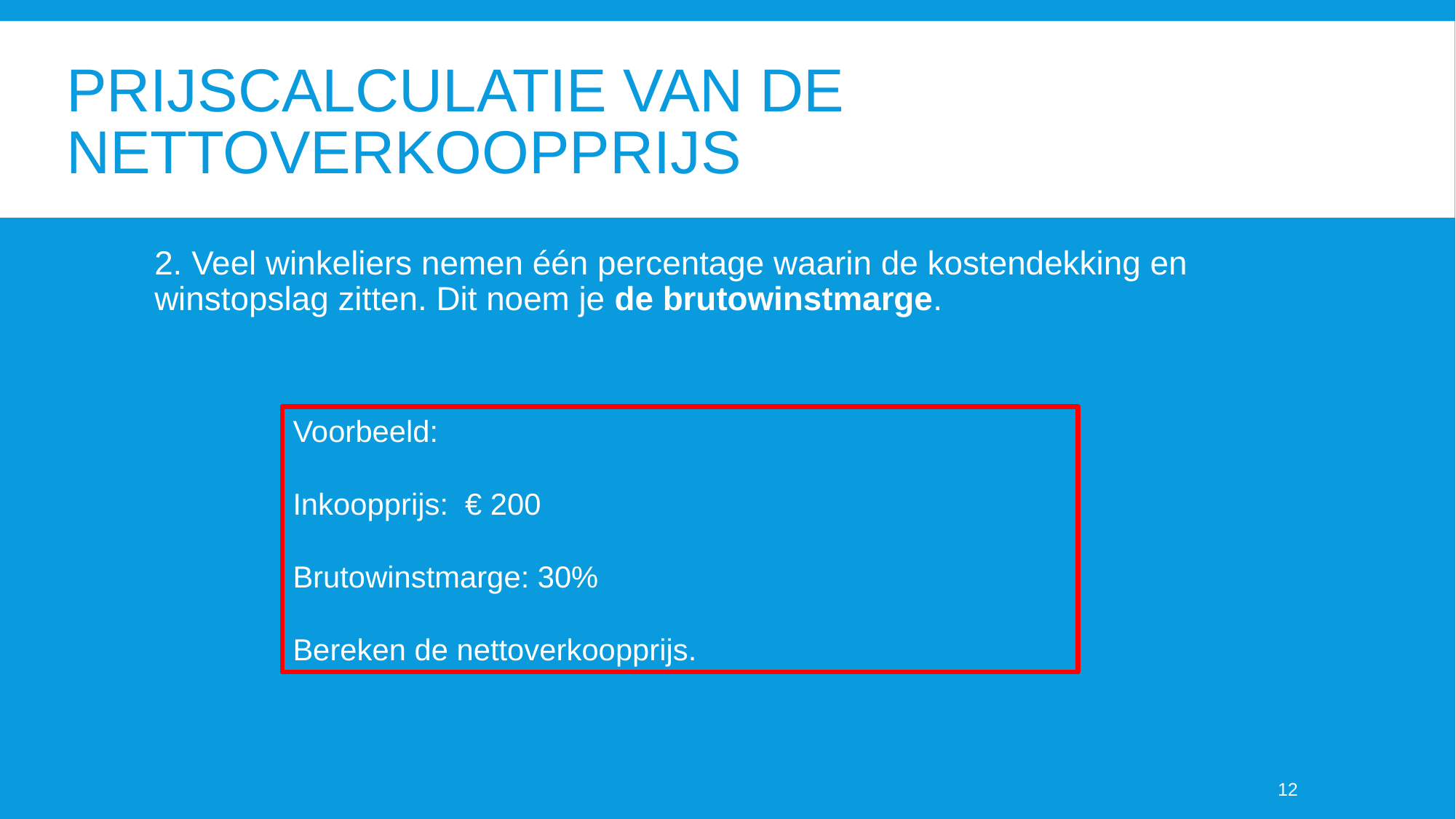

# Prijscalculatie van de nettoverkoopprijs
2. Veel winkeliers nemen één percentage waarin de kostendekking en winstopslag zitten. Dit noem je de brutowinstmarge.

Voorbeeld:

Inkoopprijs:  € 200

Brutowinstmarge: 30%

Bereken de nettoverkoopprijs.
12